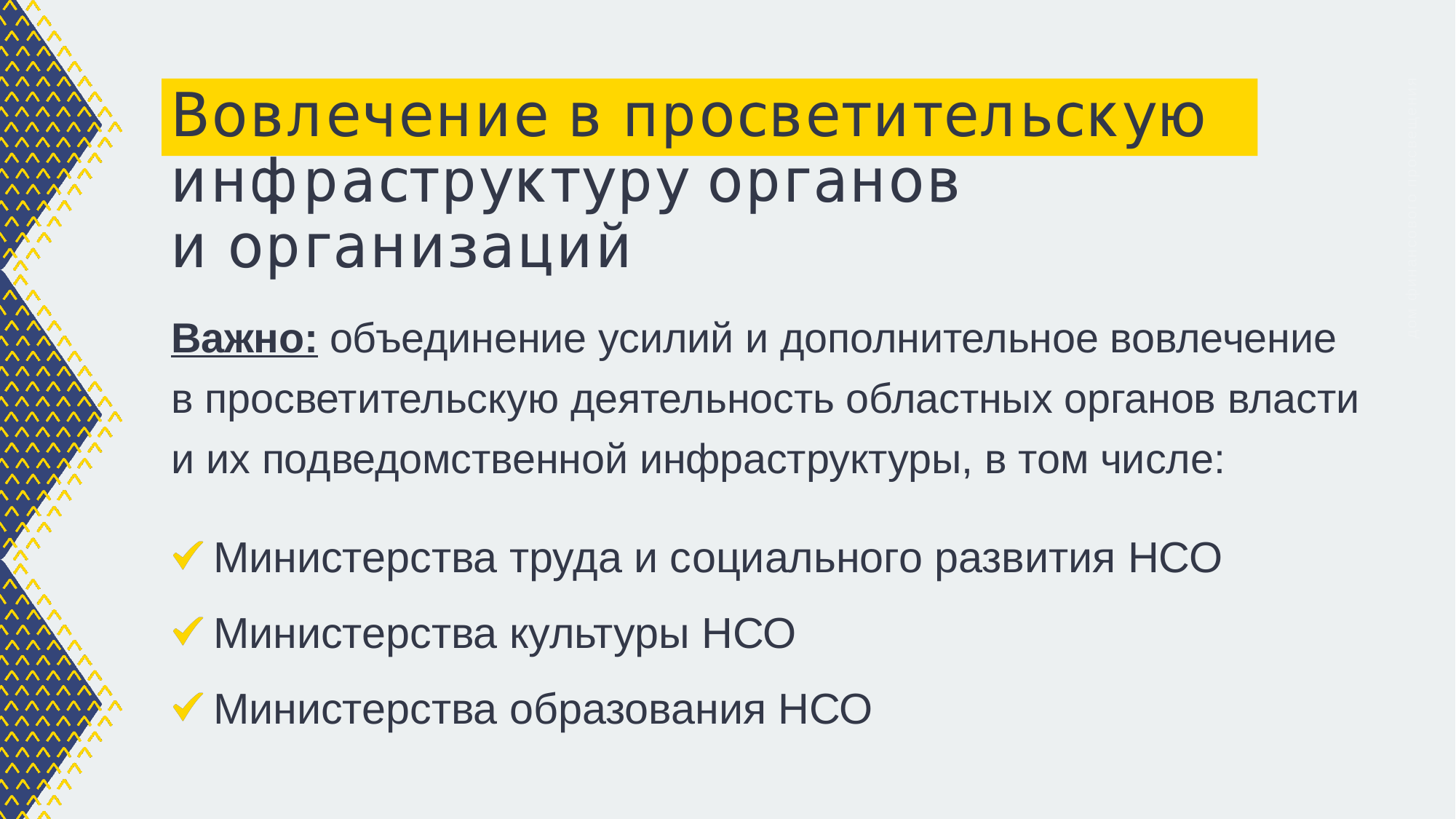

# Вовлечение в просветительскую инфраструктуру органов и организаций
дом финансового просвещения
Важно: объединение усилий и дополнительное вовлечение
в просветительскую деятельность областных органов власти и их подведомственной инфраструктуры, в том числе:
 Министерства труда и социального развития НСО
 Министерства культуры НСО
 Министерства образования НСО